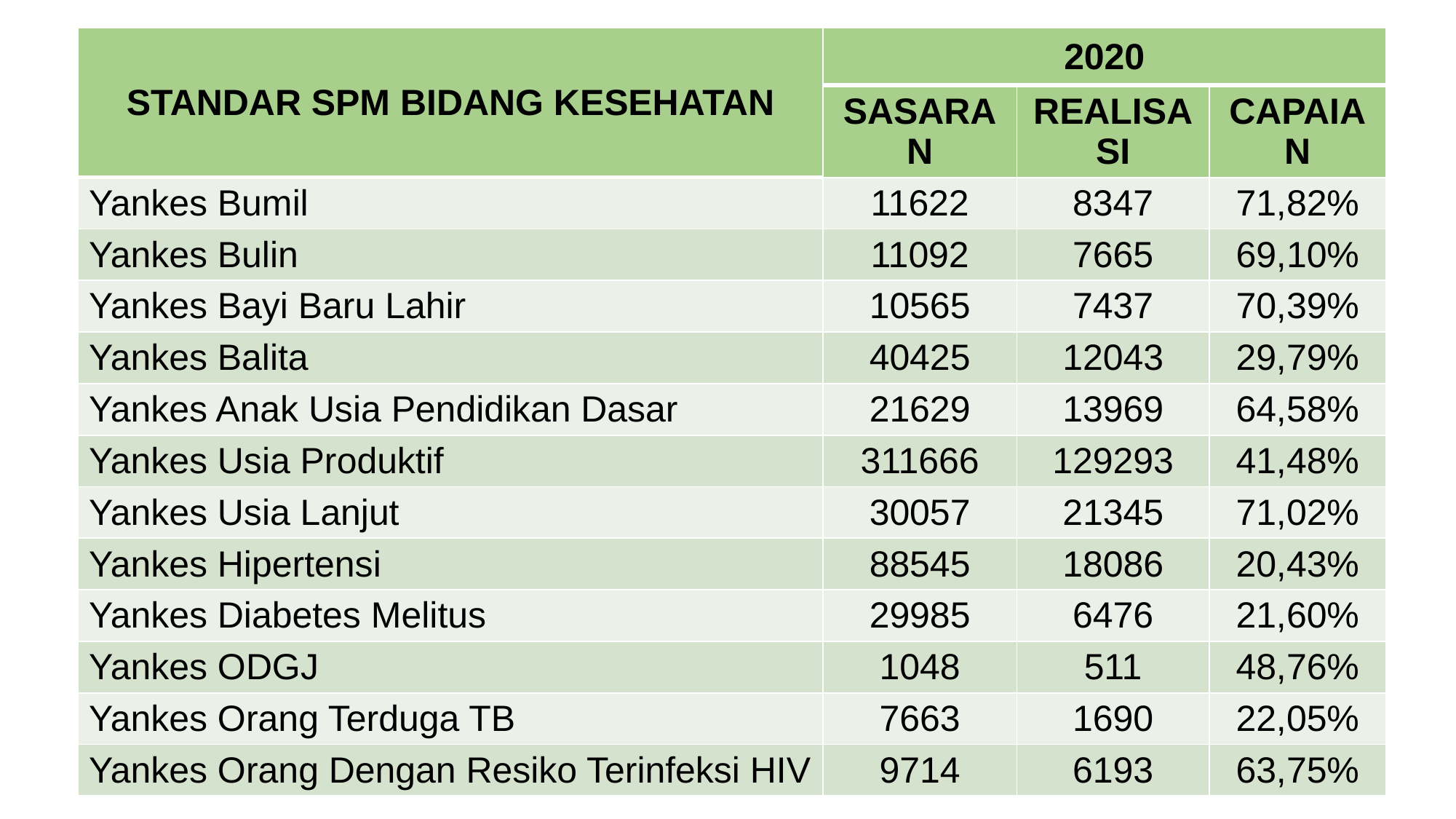

| STANDAR SPM BIDANG KESEHATAN | 2020 |  |  |
| --- | --- | --- | --- |
|  | SASARAN | REALISASI | CAPAIAN |
| Yankes Bumil | 11622 | 8347 | 71,82% |
| Yankes Bulin | 11092 | 7665 | 69,10% |
| Yankes Bayi Baru Lahir | 10565 | 7437 | 70,39% |
| Yankes Balita | 40425 | 12043 | 29,79% |
| Yankes Anak Usia Pendidikan Dasar | 21629 | 13969 | 64,58% |
| Yankes Usia Produktif | 311666 | 129293 | 41,48% |
| Yankes Usia Lanjut | 30057 | 21345 | 71,02% |
| Yankes Hipertensi | 88545 | 18086 | 20,43% |
| Yankes Diabetes Melitus | 29985 | 6476 | 21,60% |
| Yankes ODGJ | 1048 | 511 | 48,76% |
| Yankes Orang Terduga TB | 7663 | 1690 | 22,05% |
| Yankes Orang Dengan Resiko Terinfeksi HIV | 9714 | 6193 | 63,75% |